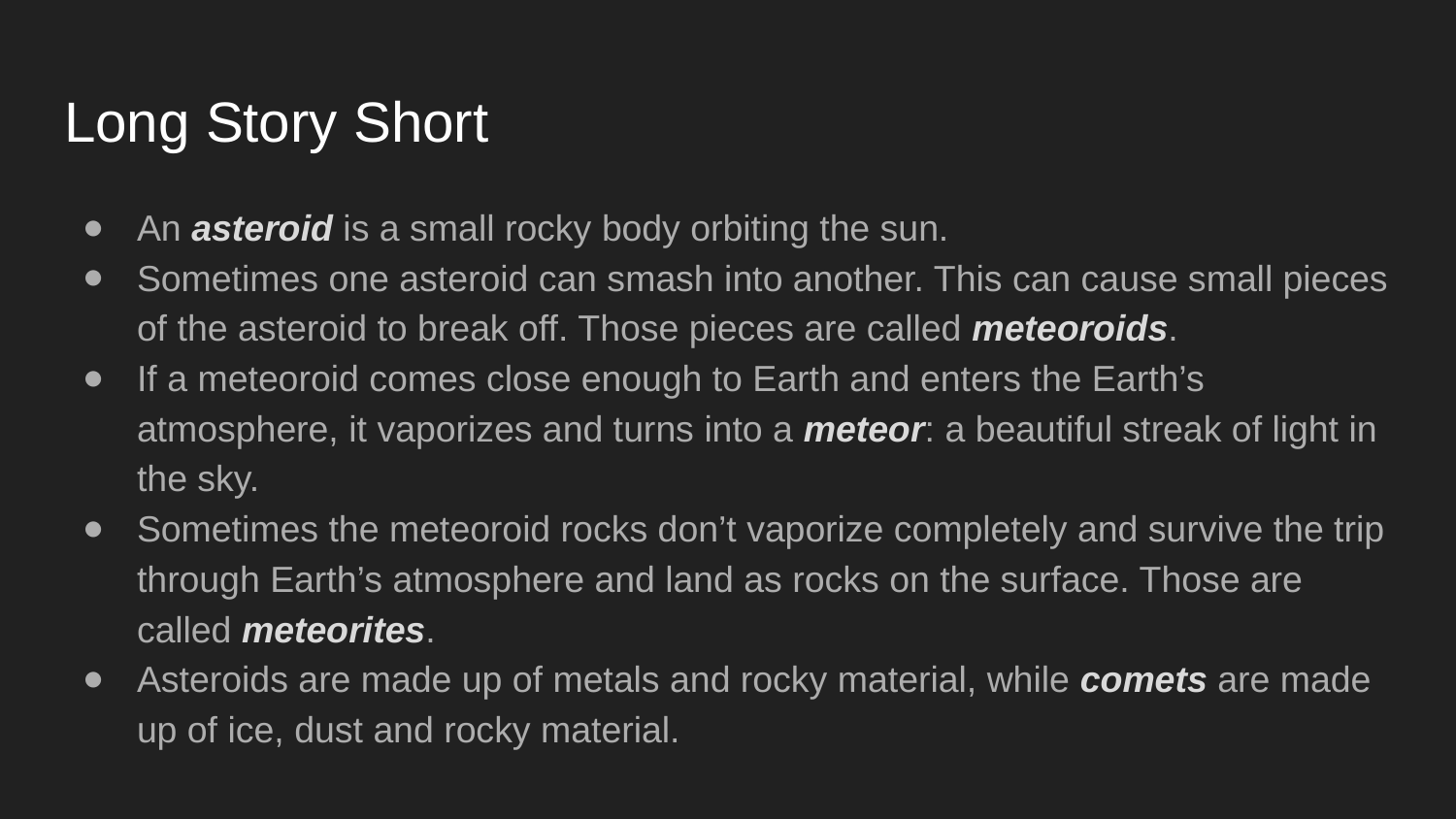

# Long Story Short
An asteroid is a small rocky body orbiting the sun.
Sometimes one asteroid can smash into another. This can cause small pieces of the asteroid to break off. Those pieces are called meteoroids.
If a meteoroid comes close enough to Earth and enters the Earth’s atmosphere, it vaporizes and turns into a meteor: a beautiful streak of light in the sky.
Sometimes the meteoroid rocks don’t vaporize completely and survive the trip through Earth’s atmosphere and land as rocks on the surface. Those are called meteorites.
Asteroids are made up of metals and rocky material, while comets are made up of ice, dust and rocky material.